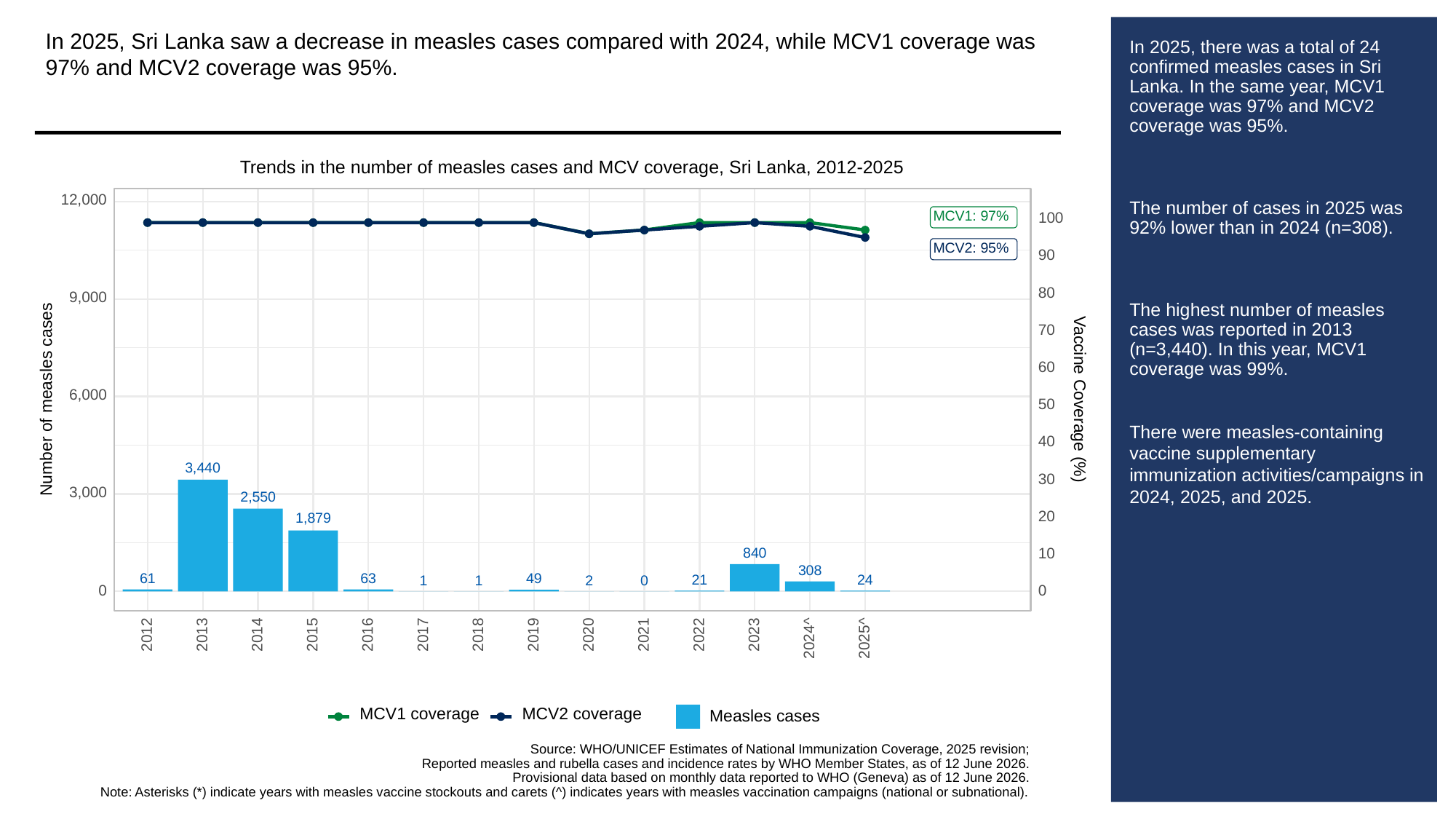

In 2025, Sri Lanka saw a decrease in measles cases compared with 2024, while MCV1 coverage was 97% and MCV2 coverage was 95%.
# In 2025, there was a total of 24 confirmed measles cases in Sri Lanka. In the same year, MCV1 coverage was 97% and MCV2 coverage was 95%.

The number of cases in 2025 was 92% lower than in 2024 (n=308).

The highest number of measles cases was reported in 2013 (n=3,440). In this year, MCV1 coverage was 99%.

There were measles-containing vaccine supplementary immunization activities/campaigns in 2024, 2025, and 2025.

Trends in the number of measles cases and MCV coverage, Sri Lanka, 2012-2025

12,000

MCV1: 97%
100

MCV2: 95%

90
80
9,000

70

60
6,000
Vaccine Coverage (%)
Number of measles cases

50
40

3,440
30

3,000
2,550

20
1,879

10
840

308
63
61
49
24
21
0
2
1
1

0
0

2013
2023
2012
2014
2015
2016
2017
2018
2019
2020
2021
2022
2024^
2025^

MCV1 coverage
MCV2 coverage
Measles cases

Source: WHO/UNICEF Estimates of National Immunization Coverage, 2025 revision;
Reported measles and rubella cases and incidence rates by WHO Member States, as of 12 June 2026.
Provisional data based on monthly data reported to WHO (Geneva) as of 12 June 2026.
Note: Asterisks (*) indicate years with measles vaccine stockouts and carets (^) indicates years with measles vaccination campaigns (national or subnational).